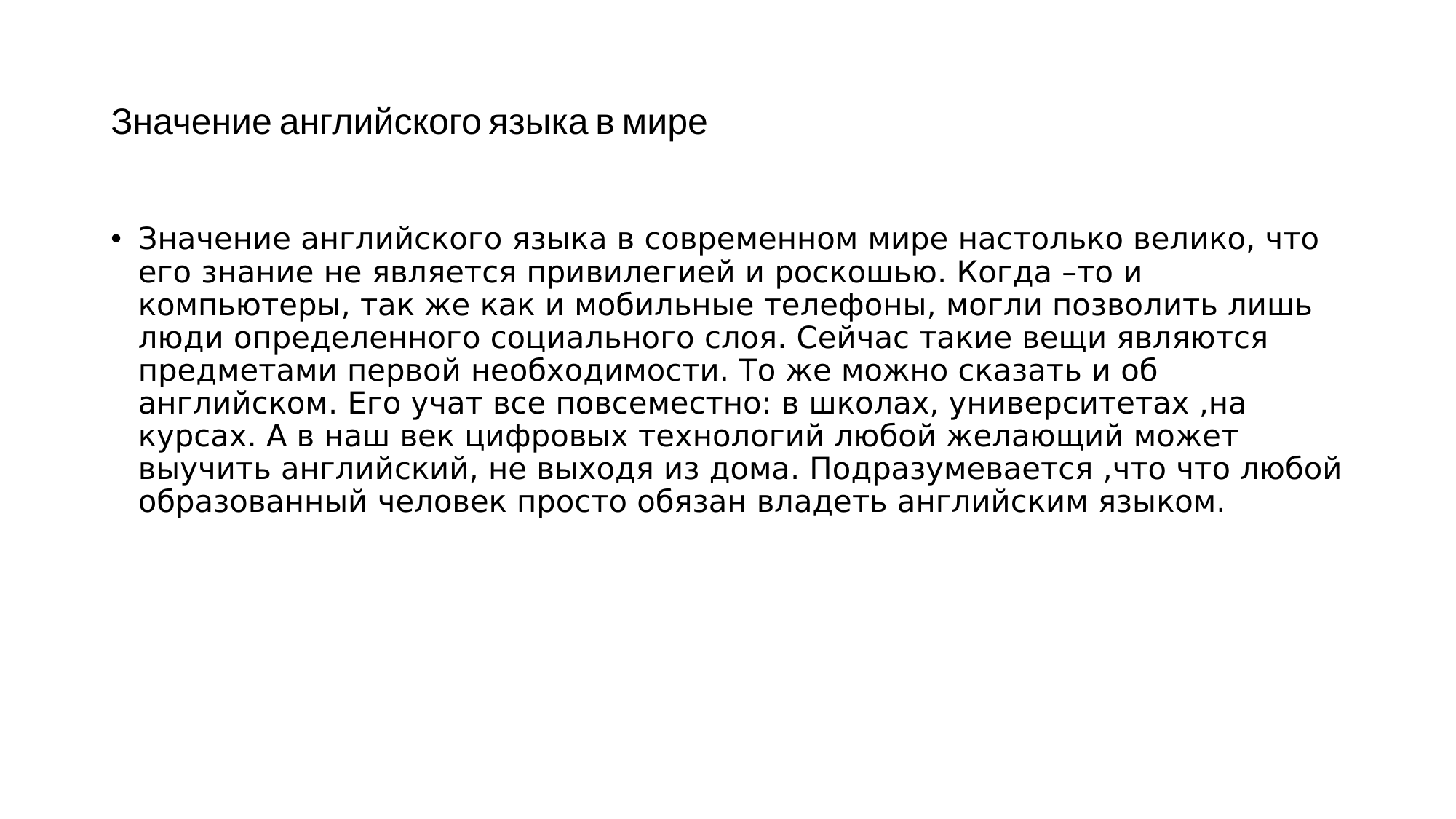

# Значение английского языка в мире
Значение английского языка в современном мире настолько велико, что его знание не является привилегией и роскошью. Когда –то и компьютеры, так же как и мобильные телефоны, могли позволить лишь люди определенного социального слоя. Сейчас такие вещи являются предметами первой необходимости. То же можно сказать и об английском. Его учат все повсеместно: в школах, университетах ,на курсах. А в наш век цифровых технологий любой желающий может выучить английский, не выходя из дома. Подразумевается ,что что любой образованный человек просто обязан владеть английским языком.